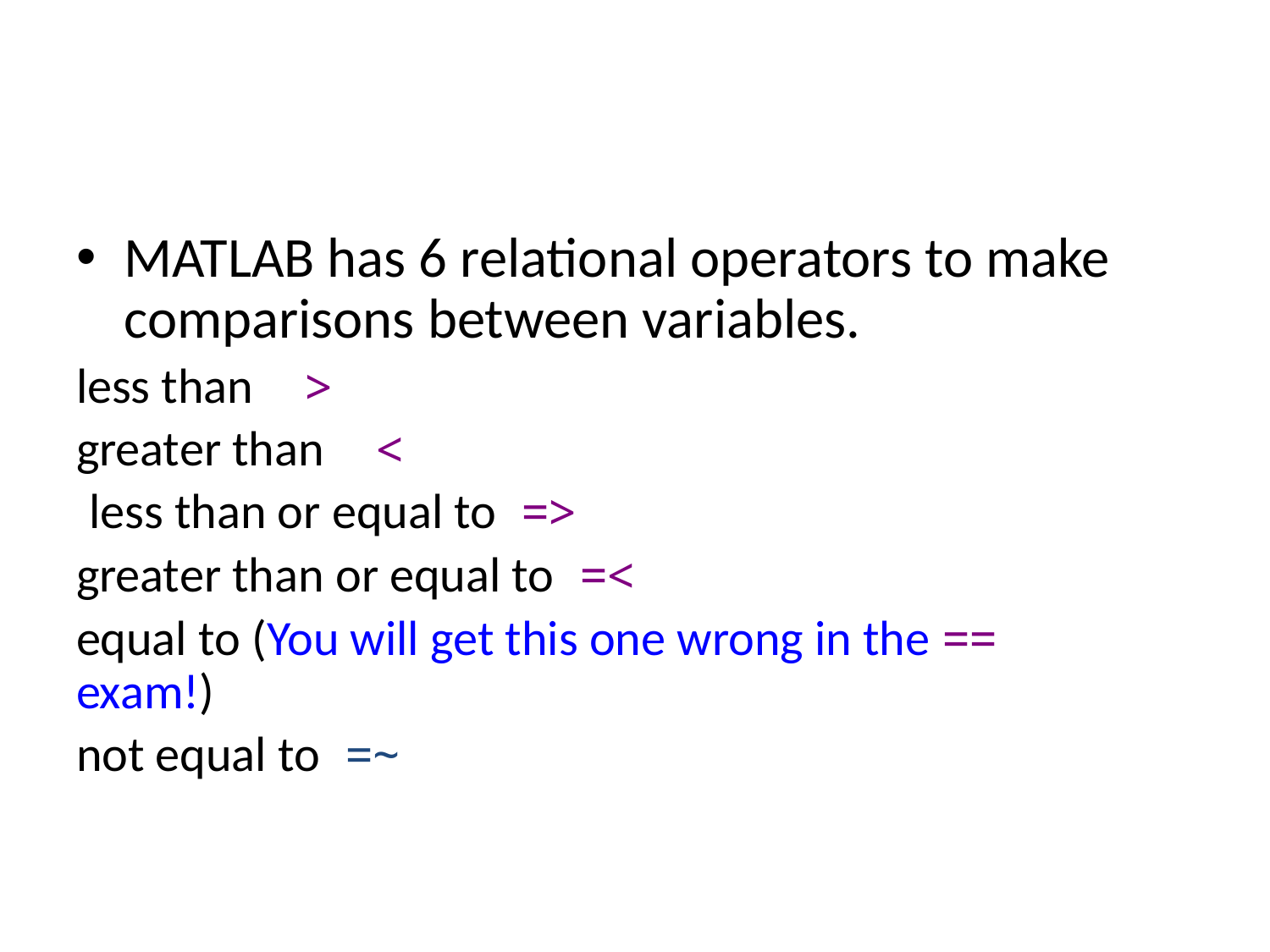

#
MATLAB has 6 relational operators to make comparisons between variables.
<    less than
>    greater than
<=  less than or equal to
>=  greater than or equal to
== equal to (You will get this one wrong in the exam!)
~=  not equal to